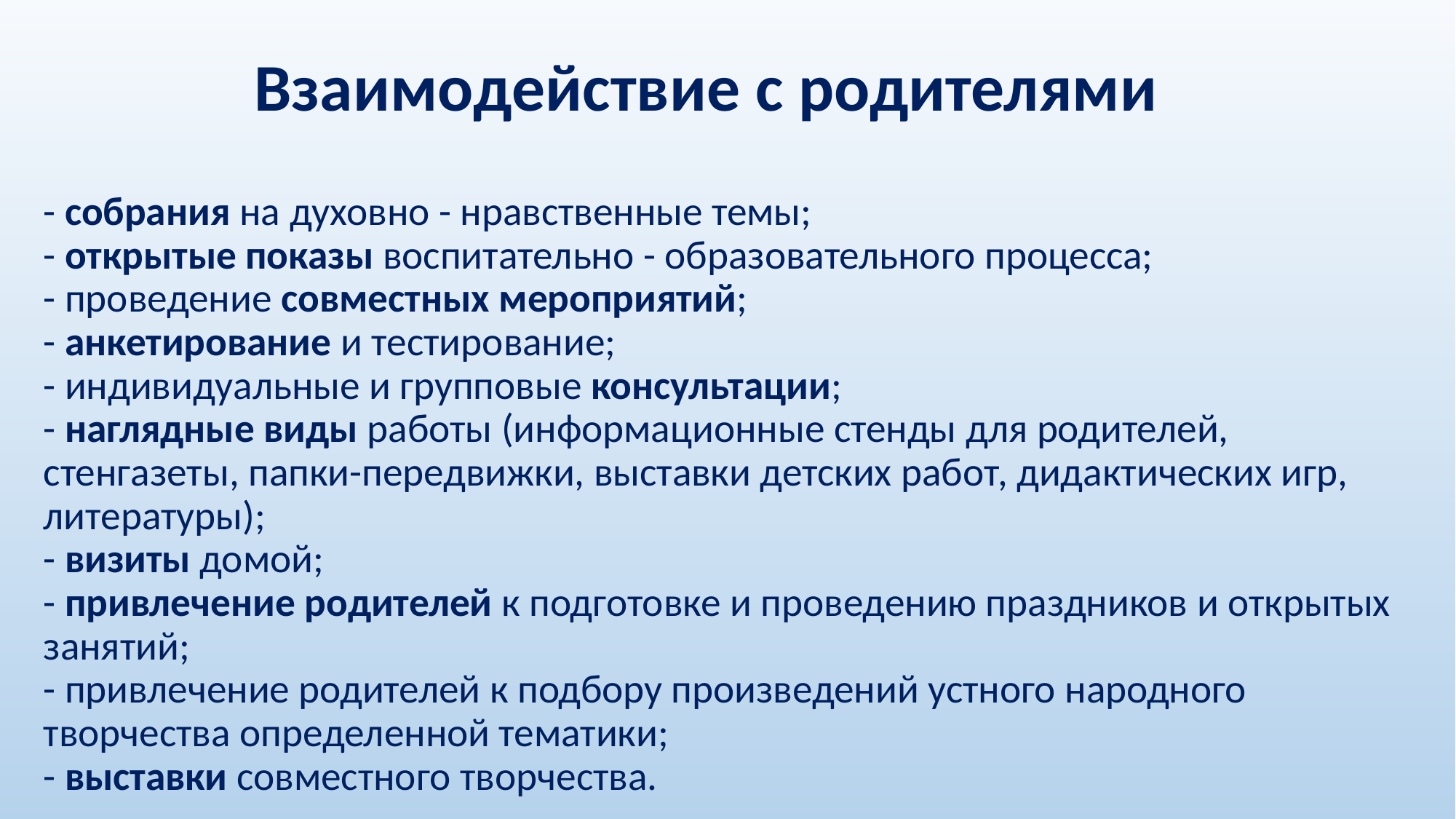

# Взаимодействие с родителями
- собрания на духовно - нравственные темы;
- открытые показы воспитательно - образовательного процесса;
- проведение совместных мероприятий;
- анкетирование и тестирование;
- индивидуальные и групповые консультации;
- наглядные виды работы (информационные стенды для родителей, стенгазеты, папки-передвижки, выставки детских работ, дидактических игр, литературы);
- визиты домой;
- привлечение родителей к подготовке и проведению праздников и открытых занятий;
- привлечение родителей к подбору произведений устного народного творчества определенной тематики;
- выставки совместного творчества.